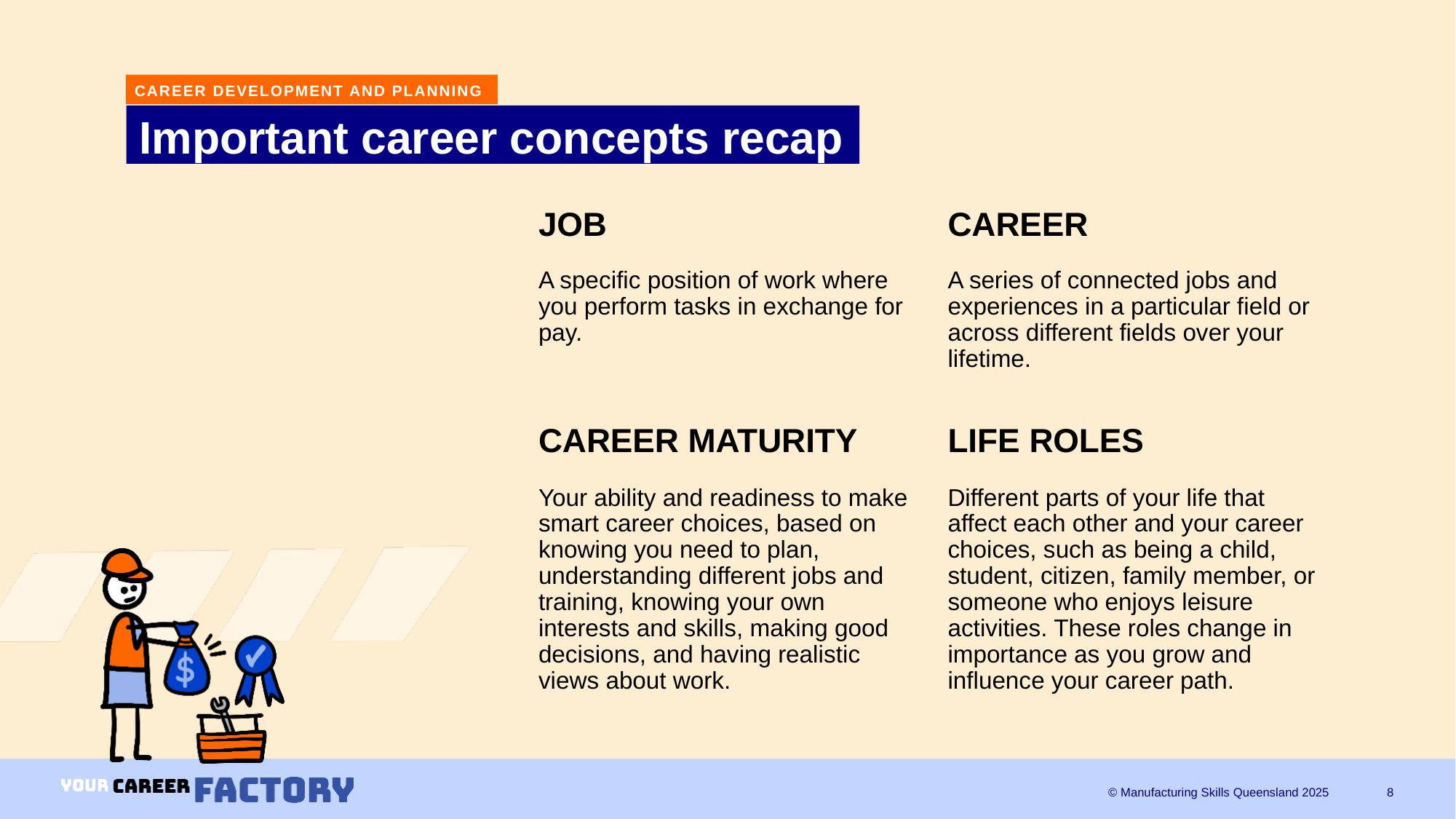

CAREER DEVELOPMENT AND PLANNING
# Important career concepts recap
CAREER
JOB
A specific position of work where you perform tasks in exchange for pay.
A series of connected jobs and experiences in a particular field or across different fields over your lifetime.
CAREER MATURITY
LIFE ROLES
Your ability and readiness to make smart career choices, based on knowing you need to plan, understanding different jobs and training, knowing your own interests and skills, making good decisions, and having realistic views about work.
Different parts of your life that affect each other and your career choices, such as being a child, student, citizen, family member, or someone who enjoys leisure activities. These roles change in importance as you grow and influence your career path.